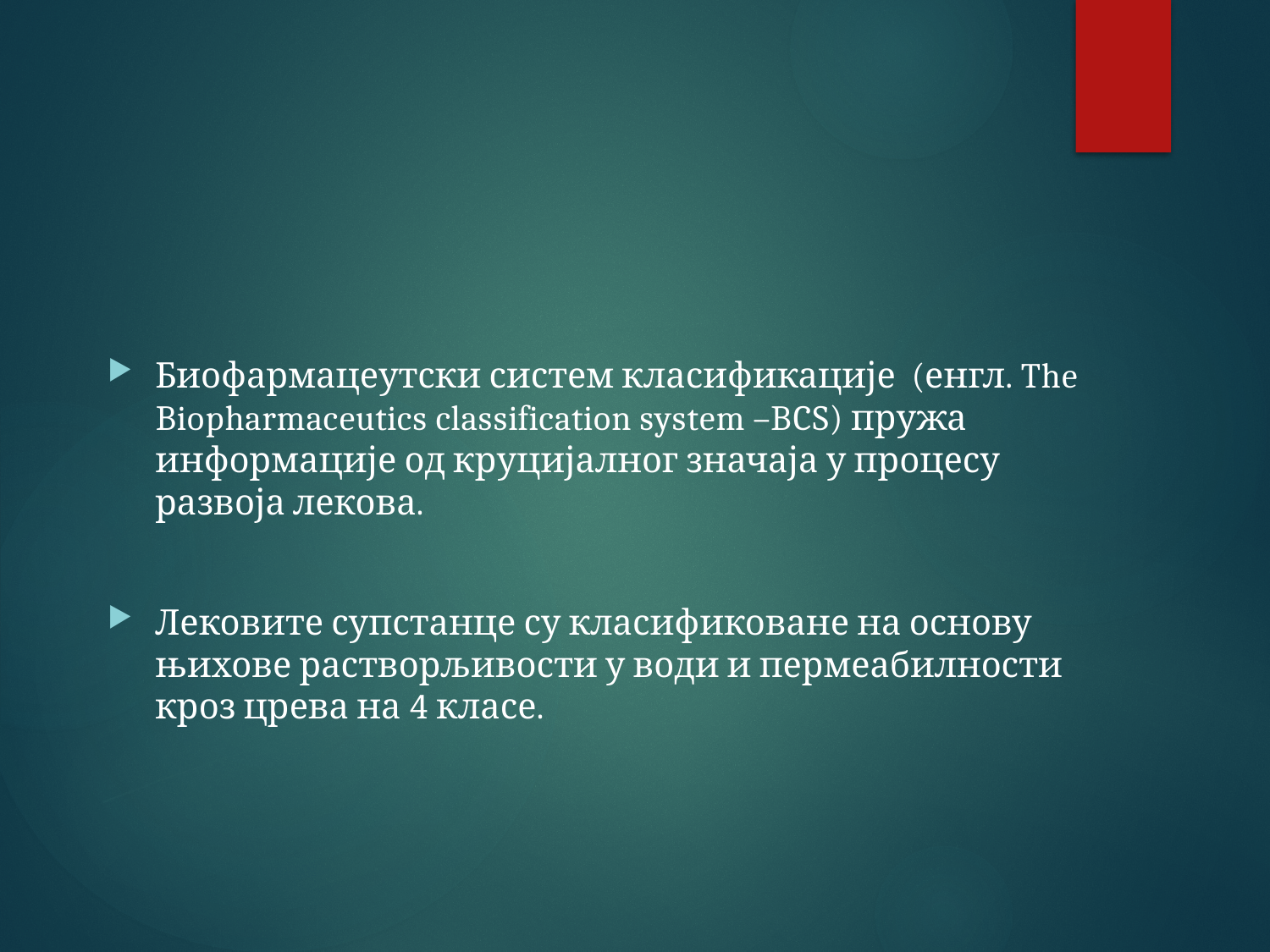

# Биофармацеутски систем класификације лекова
Биофармацеутски систем класификације  (енгл. The Biopharmaceutics classification system –BCS) пружа информације од круцијалног значаја у процесу развоја лекова.

Лековите супстанце су класификоване на основу њихове растворљивости у води и пермеабилности кроз црева на 4 класе.